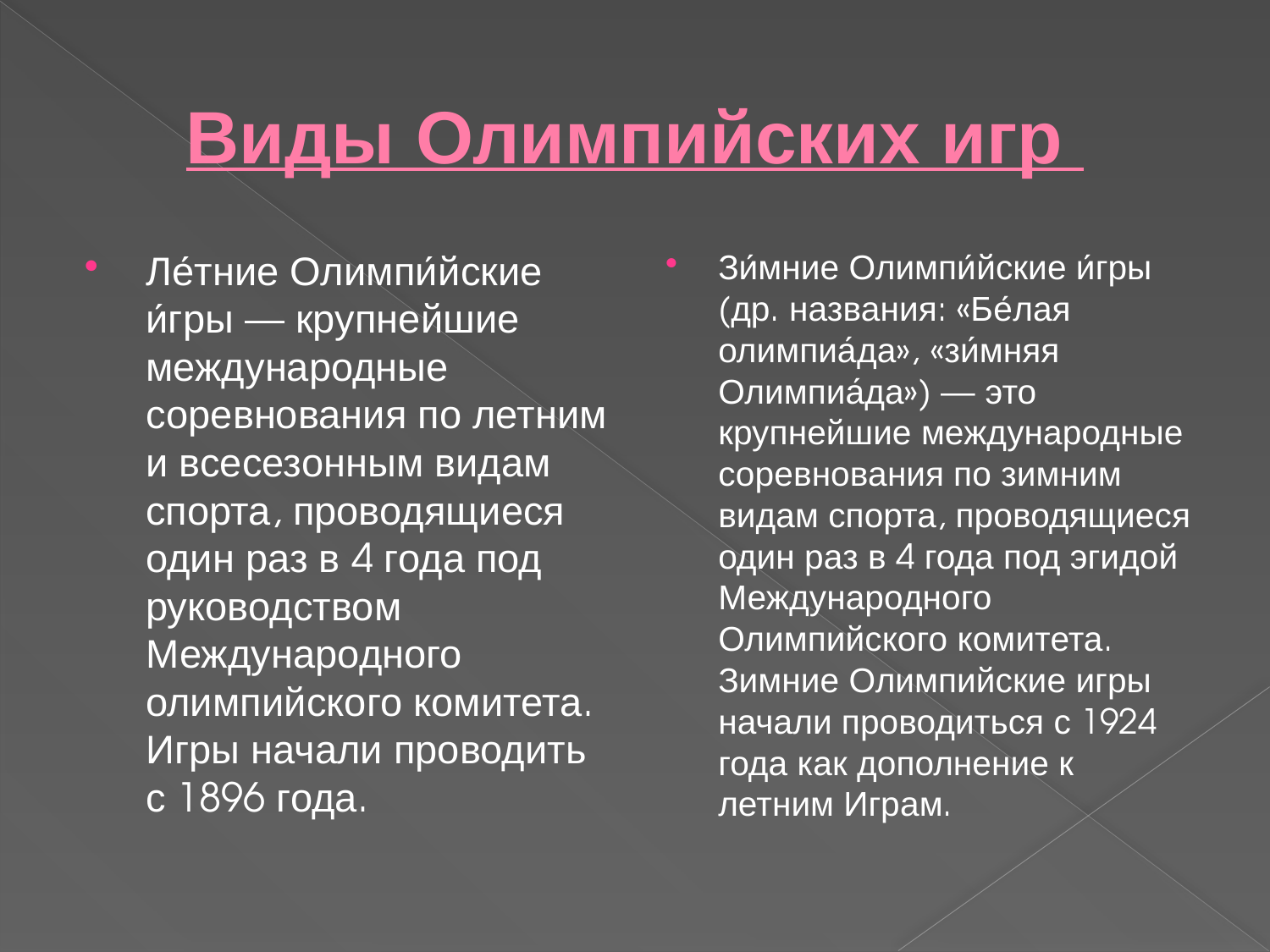

# Виды Олимпийских игр
Ле́тние Олимпи́йские и́гры — крупнейшие международные соревнования по летним и всесезонным видам спорта, проводящиеся один раз в 4 года под руководством Международного олимпийского комитета. Игры начали проводить с 1896 года.
Зи́мние Олимпи́йские и́гры (др. названия: «Бе́лая олимпиа́да», «зи́мняя Олимпиа́да») — это крупнейшие международные соревнования по зимним видам спорта, проводящиеся один раз в 4 года под эгидой Международного Олимпийского комитета. Зимние Олимпийские игры начали проводиться с 1924 года как дополнение к летним Играм.